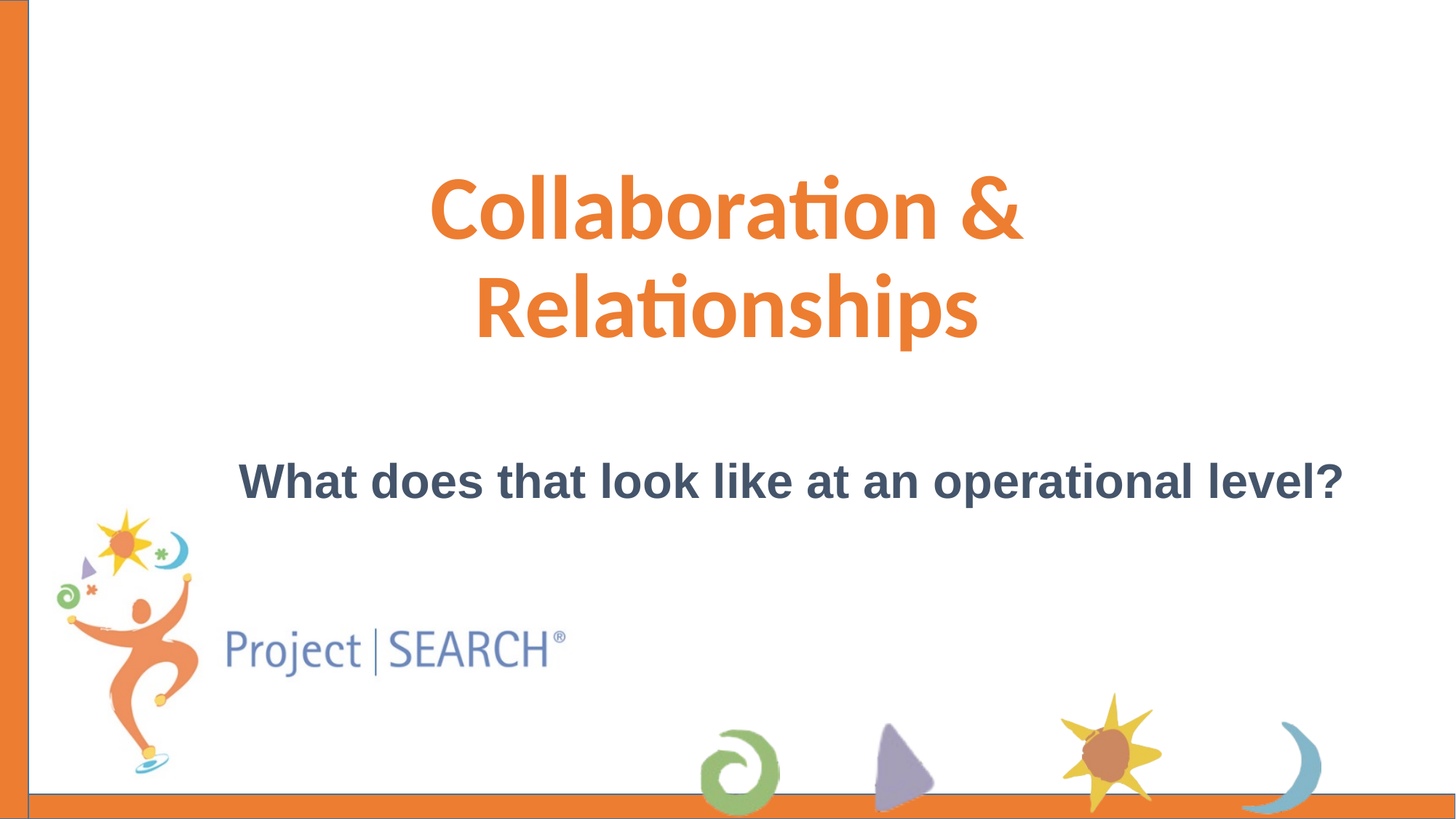

# Collaboration & Relationships

What does that look like at an operational level?